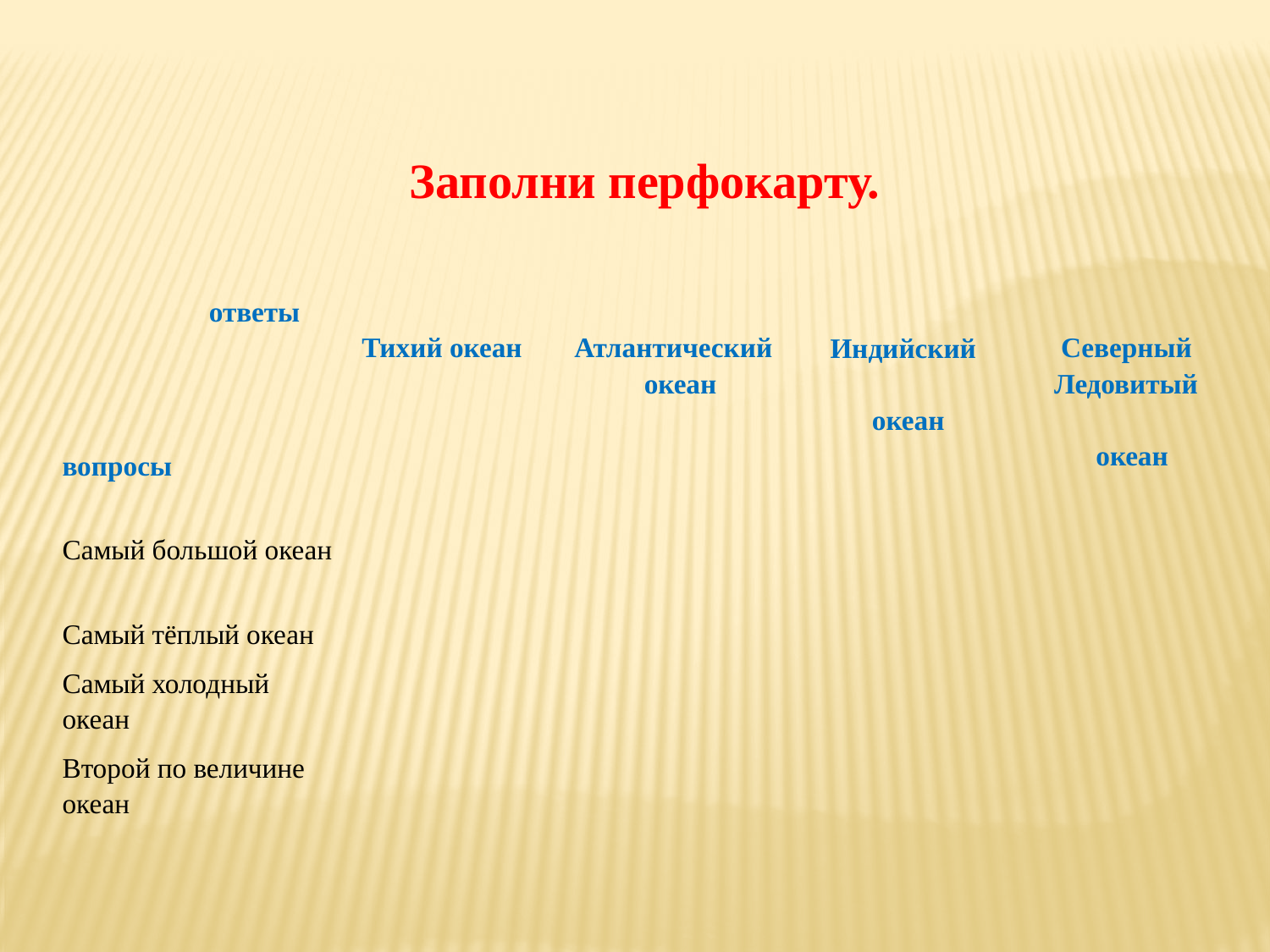

Заполни перфокарту.

| ответы вопросы | Тихий океан | Атлантический океан | Индийский океан | Северный Ледовитый океан |
| --- | --- | --- | --- | --- |
| Самый большой океан |  |  |  |  |
| Самый тёплый океан |  |  |  |  |
| Самый холодный океан |  |  |  |  |
| Второй по величине океан |  |  |  |  |